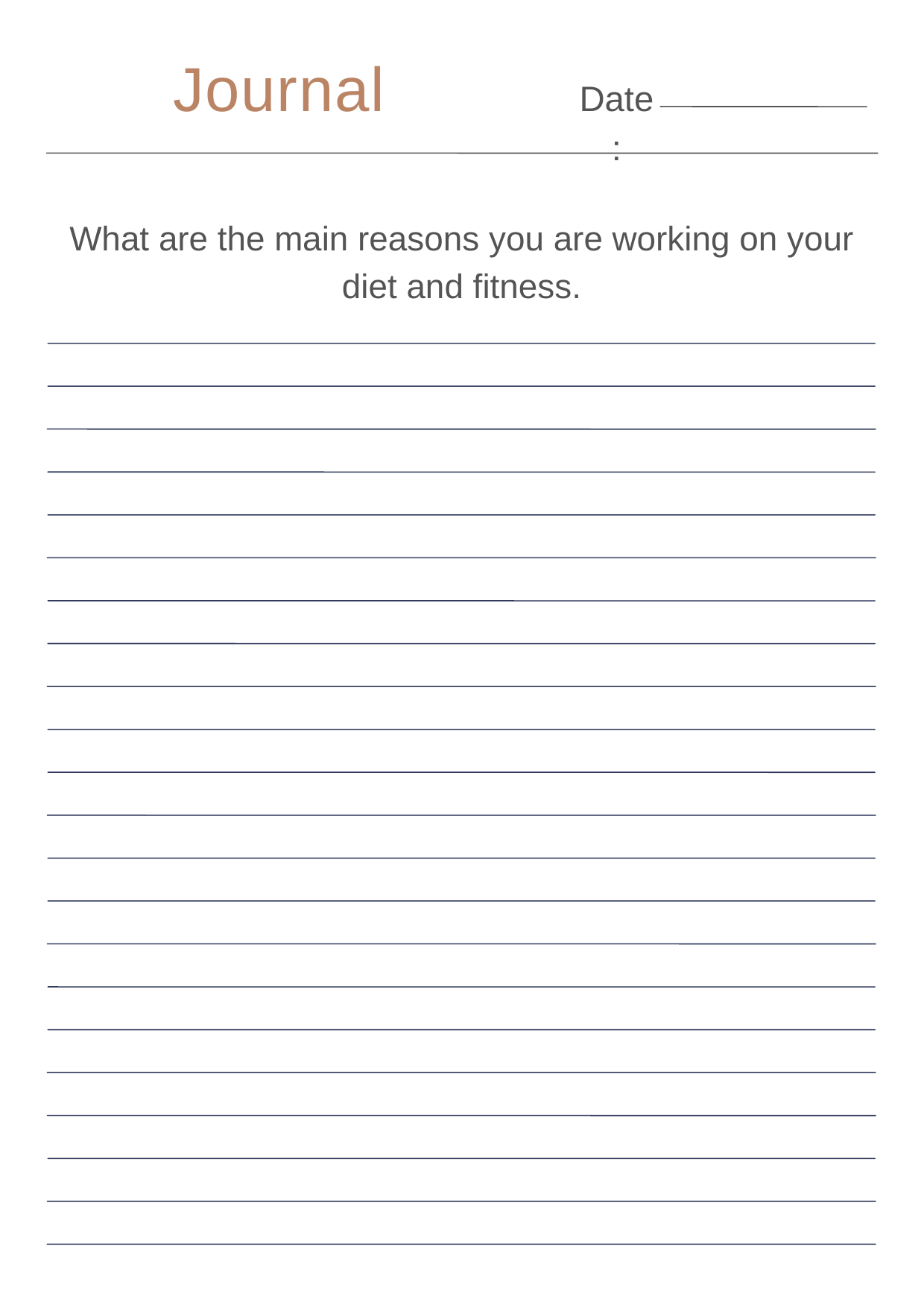

Journal
Date:

What are the main reasons you are working on your diet and fitness.